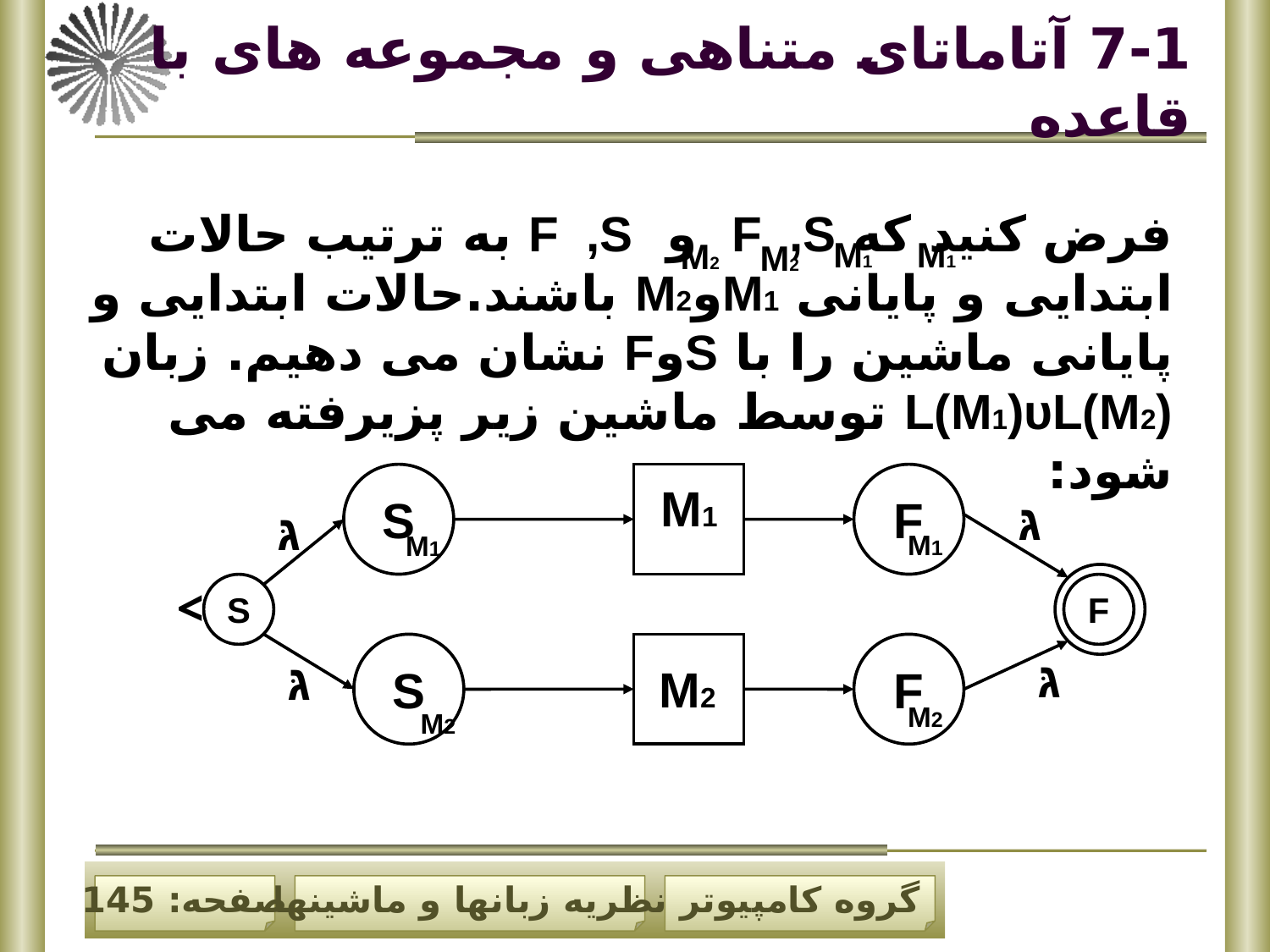

# 7-1 آتاماتای متناهی و مجموعه های با قاعده
فرض کنید که F  ,S  و  F  ,S به ترتیب حالات ابتدایی و پایانی M1وM2 باشند.حالات ابتدایی و پایانی ماشین را با SوF نشان می دهیم. زبان L(M1)υL(M2) توسط ماشین زیر پزیرفته می شود:
M1
M1
M2
M2
S

F
M1
גּ
גּ
M1
M1

>
S
F
S

F
גּ
גּ
M2
M2
M2